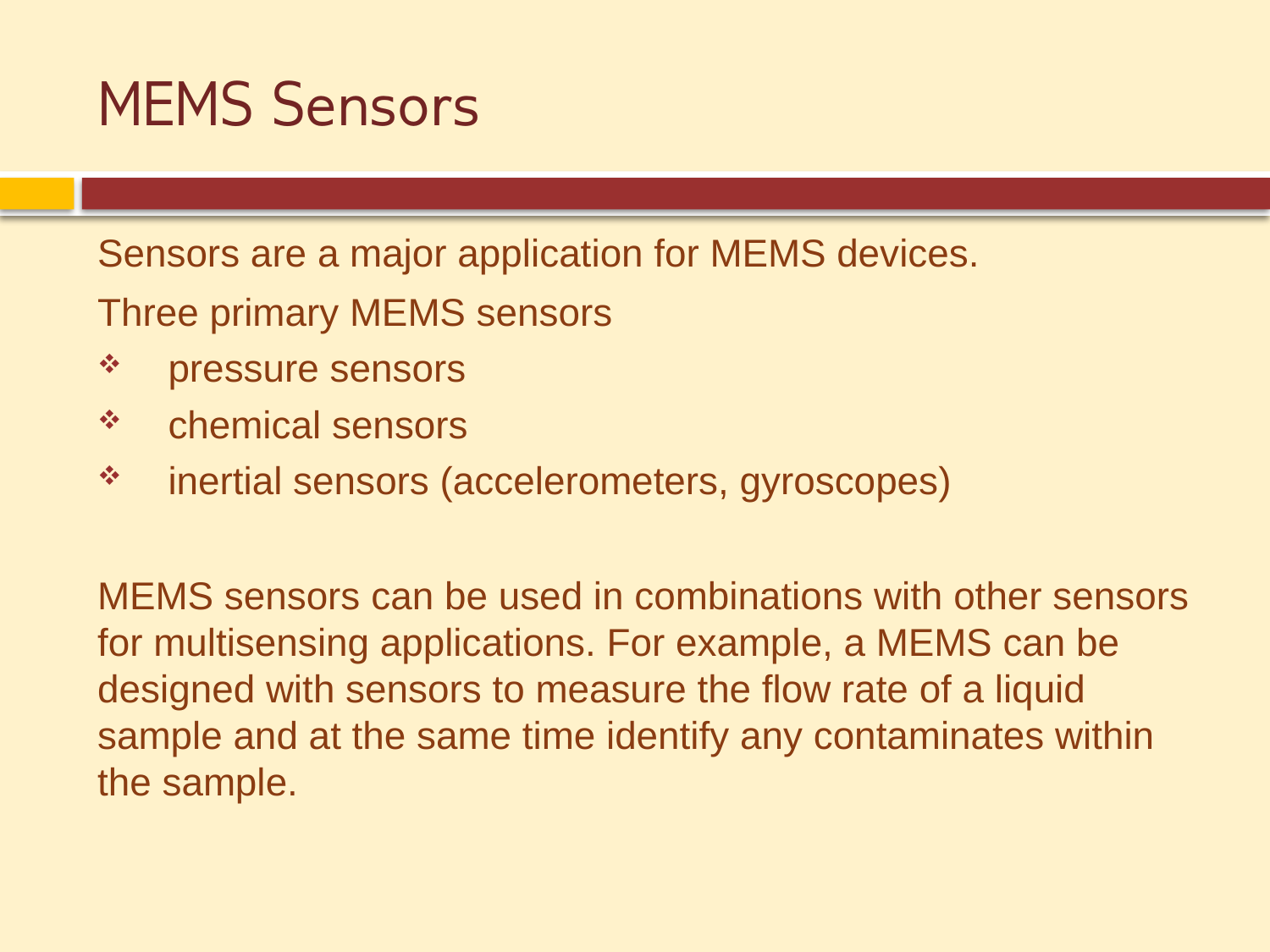

# MEMS Sensors
Sensors are a major application for MEMS devices.
Three primary MEMS sensors
pressure sensors
chemical sensors
inertial sensors (accelerometers, gyroscopes)

MEMS sensors can be used in combinations with other sensors for multisensing applications. For example, a MEMS can be designed with sensors to measure the flow rate of a liquid sample and at the same time identify any contaminates within the sample.